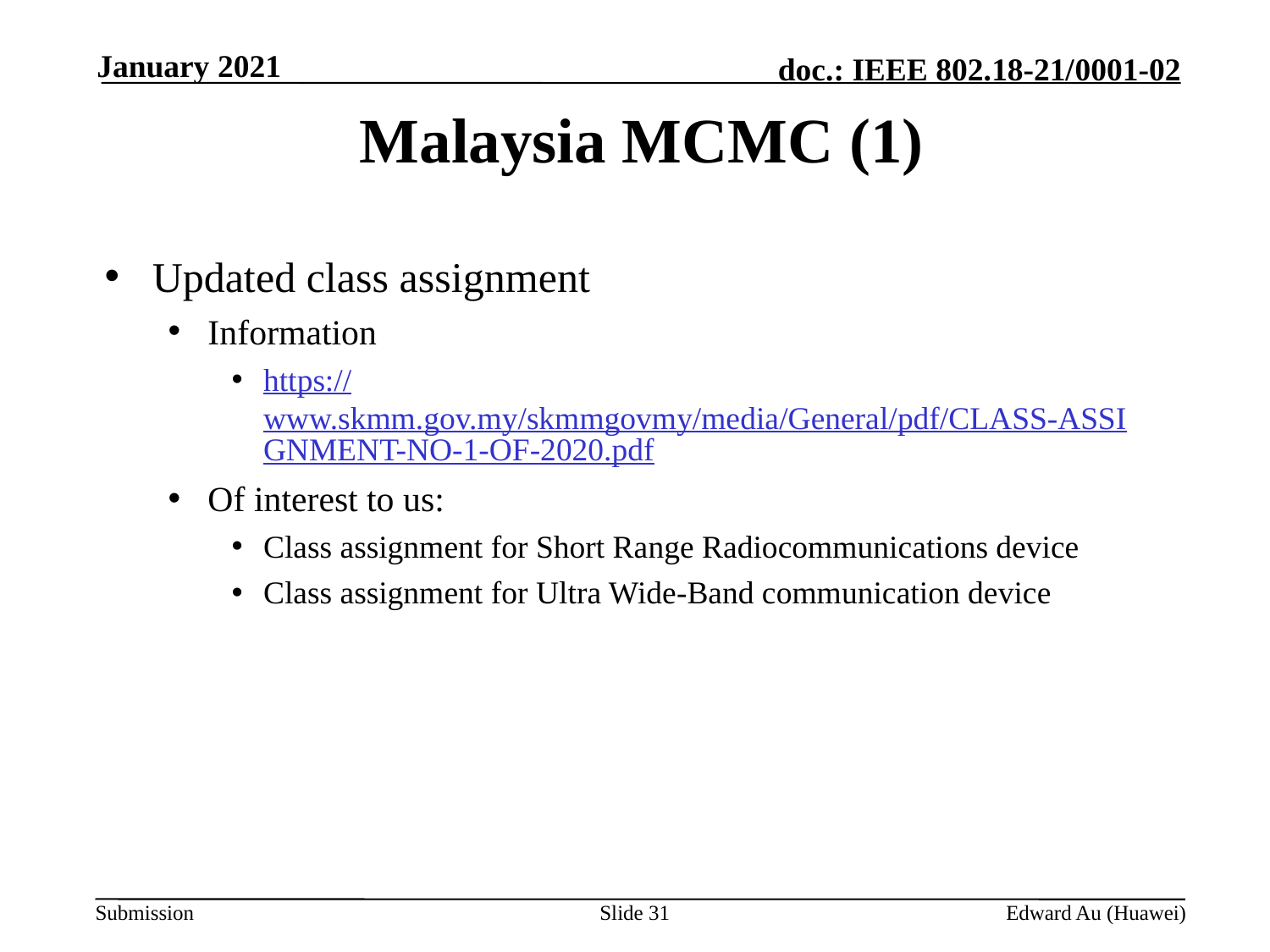

January 2021
# Malaysia MCMC (1)
Updated class assignment
Information
https://www.skmm.gov.my/skmmgovmy/media/General/pdf/CLASS-ASSIGNMENT-NO-1-OF-2020.pdf
Of interest to us:
Class assignment for Short Range Radiocommunications device
Class assignment for Ultra Wide-Band communication device

Slide 31
Edward Au (Huawei)